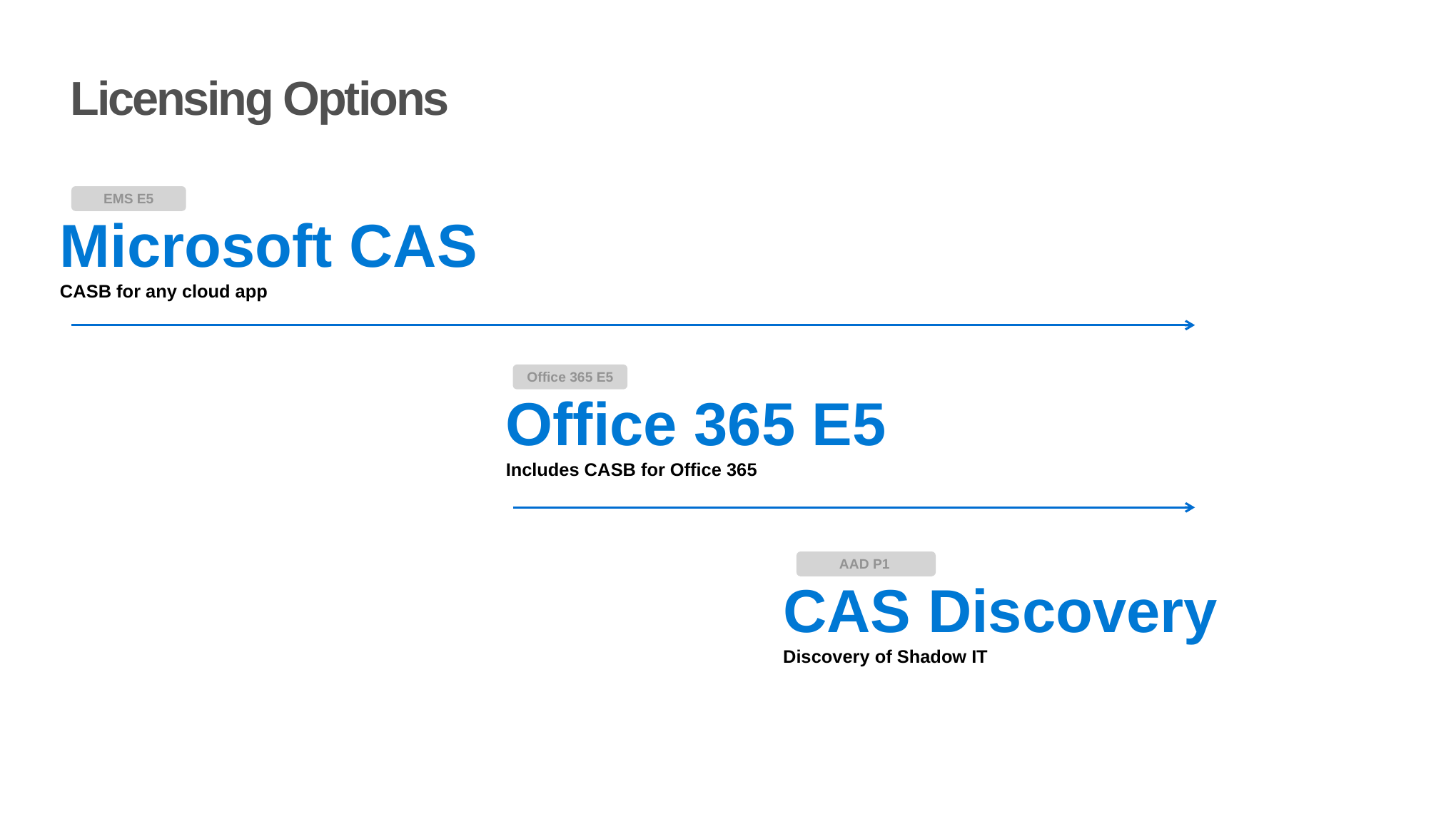

# Licensing Options

EMS E5
Microsoft CAS
CASB for any cloud app

Office 365 E5
Office 365 E5
Includes CASB for Office 365

AAD P1
CAS Discovery
Discovery of Shadow IT